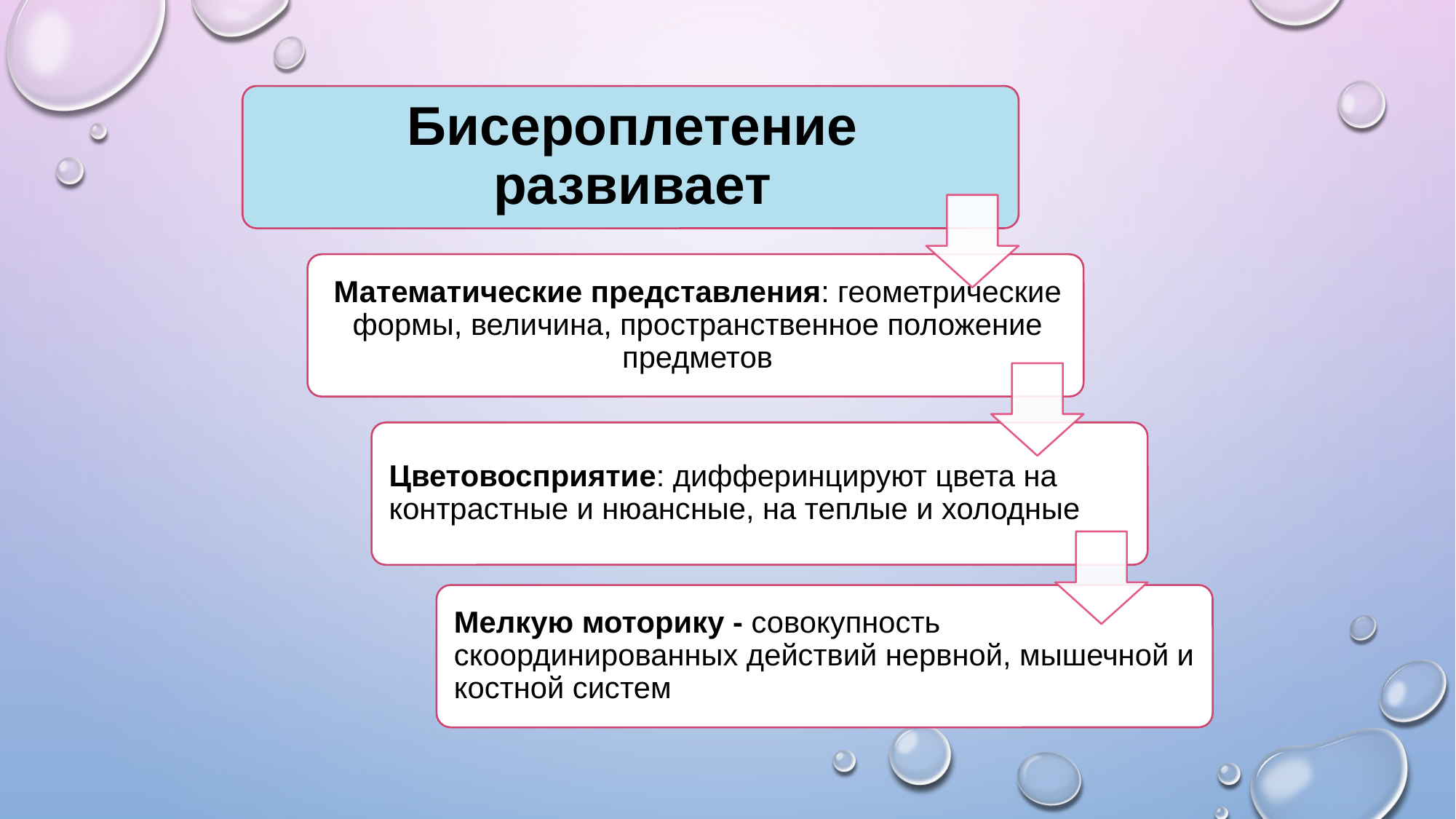

Бисероплетение развивает
Математические представления: геометрические формы, величина, пространственное положение предметов
Цветовосприятие: дифферинцируют цвета на контрастные и нюансные, на теплые и холодные
Мелкую моторику - совокупность скоординированных действий нервной, мышечной и костной систем

#